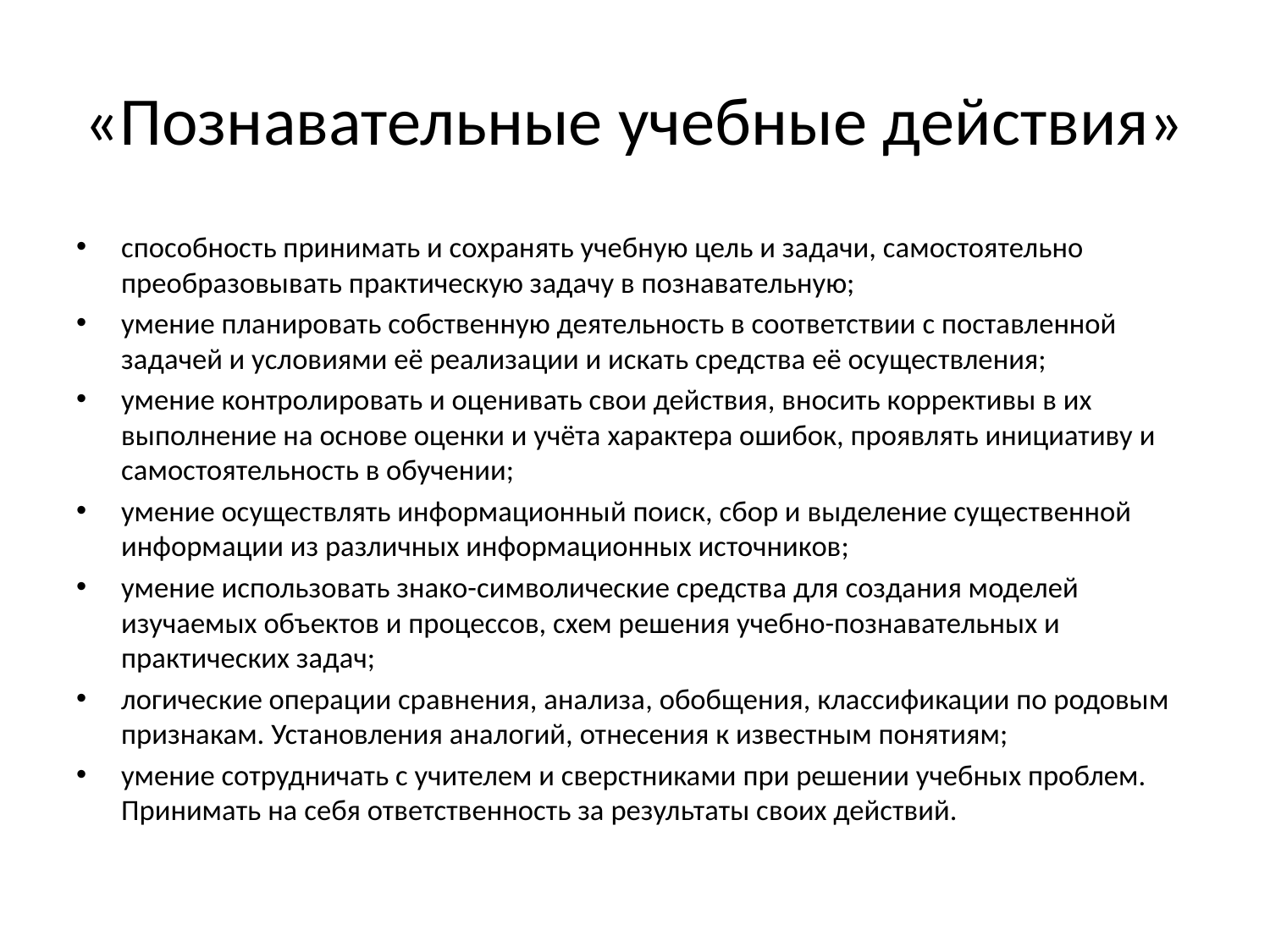

# «Познавательные учебные действия»
способность принимать и сохранять учебную цель и задачи, самостоятельно преобразовывать практическую задачу в познавательную;
умение планировать собственную деятельность в соответствии с поставленной задачей и условиями её реализации и искать средства её осуществления;
умение контролировать и оценивать свои действия, вносить коррективы в их выполнение на основе оценки и учёта характера ошибок, проявлять инициативу и самостоятельность в обучении;
умение осуществлять информационный поиск, сбор и выделение существенной информации из различных информационных источников;
умение использовать знако-символические средства для создания моделей изучаемых объектов и процессов, схем решения учебно-познавательных и практических задач;
логические операции сравнения, анализа, обобщения, классификации по родовым признакам. Установления аналогий, отнесения к известным понятиям;
умение сотрудничать с учителем и сверстниками при решении учебных проблем. Принимать на себя ответственность за результаты своих действий.